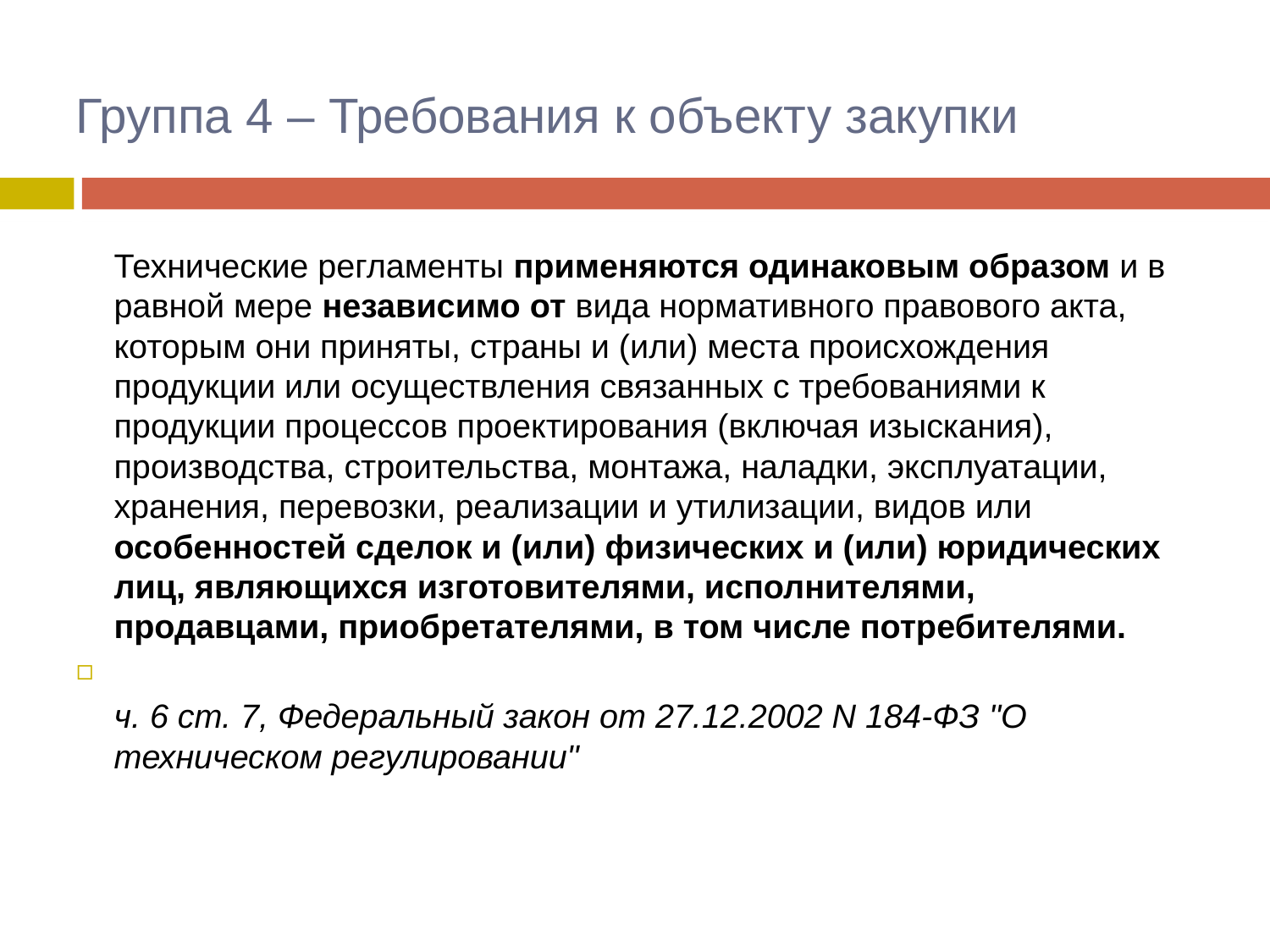

# Группа 4 – Требования к объекту закупки

	Технические регламенты применяются одинаковым образом и в равной мере независимо от вида нормативного правового акта, которым они приняты, страны и (или) места происхождения продукции или осуществления связанных с требованиями к продукции процессов проектирования (включая изыскания), производства, строительства, монтажа, наладки, эксплуатации, хранения, перевозки, реализации и утилизации, видов или особенностей сделок и (или) физических и (или) юридических лиц, являющихся изготовителями, исполнителями, продавцами, приобретателями, в том числе потребителями.
ч. 6 ст. 7, Федеральный закон от 27.12.2002 N 184-ФЗ "О техническом регулировании"